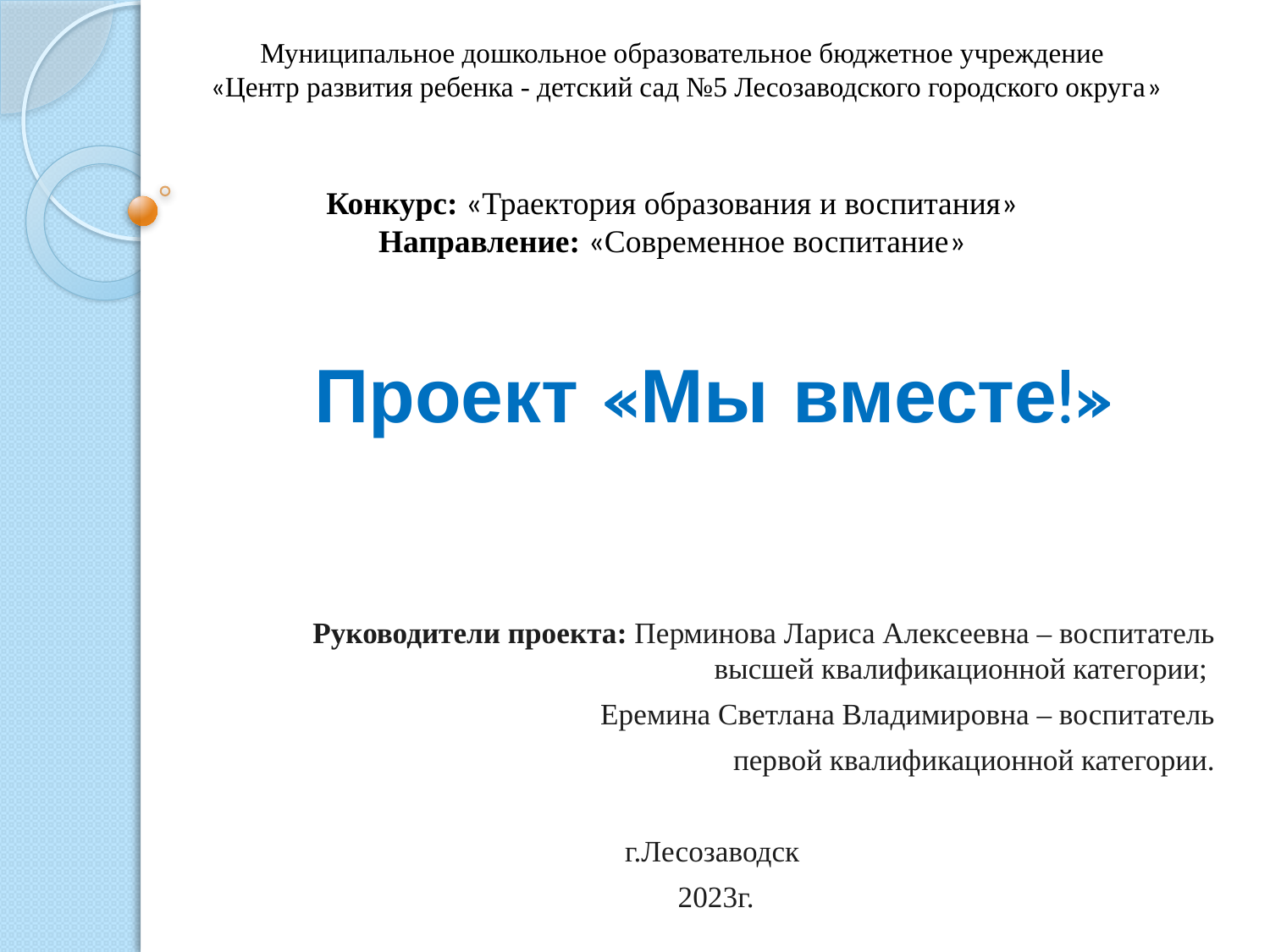

Муниципальное дошкольное образовательное бюджетное учреждение
 «Центр развития ребенка - детский сад №5 Лесозаводского городского округа»
Конкурс: «Траектория образования и воспитания»
Направление: «Современное воспитание»
# Проект «Мы вместе!»
Руководители проекта: Перминова Лариса Алексеевна – воспитатель высшей квалификационной категории;
Еремина Светлана Владимировна – воспитатель
 первой квалификационной категории.

г.Лесозаводск
2023г.